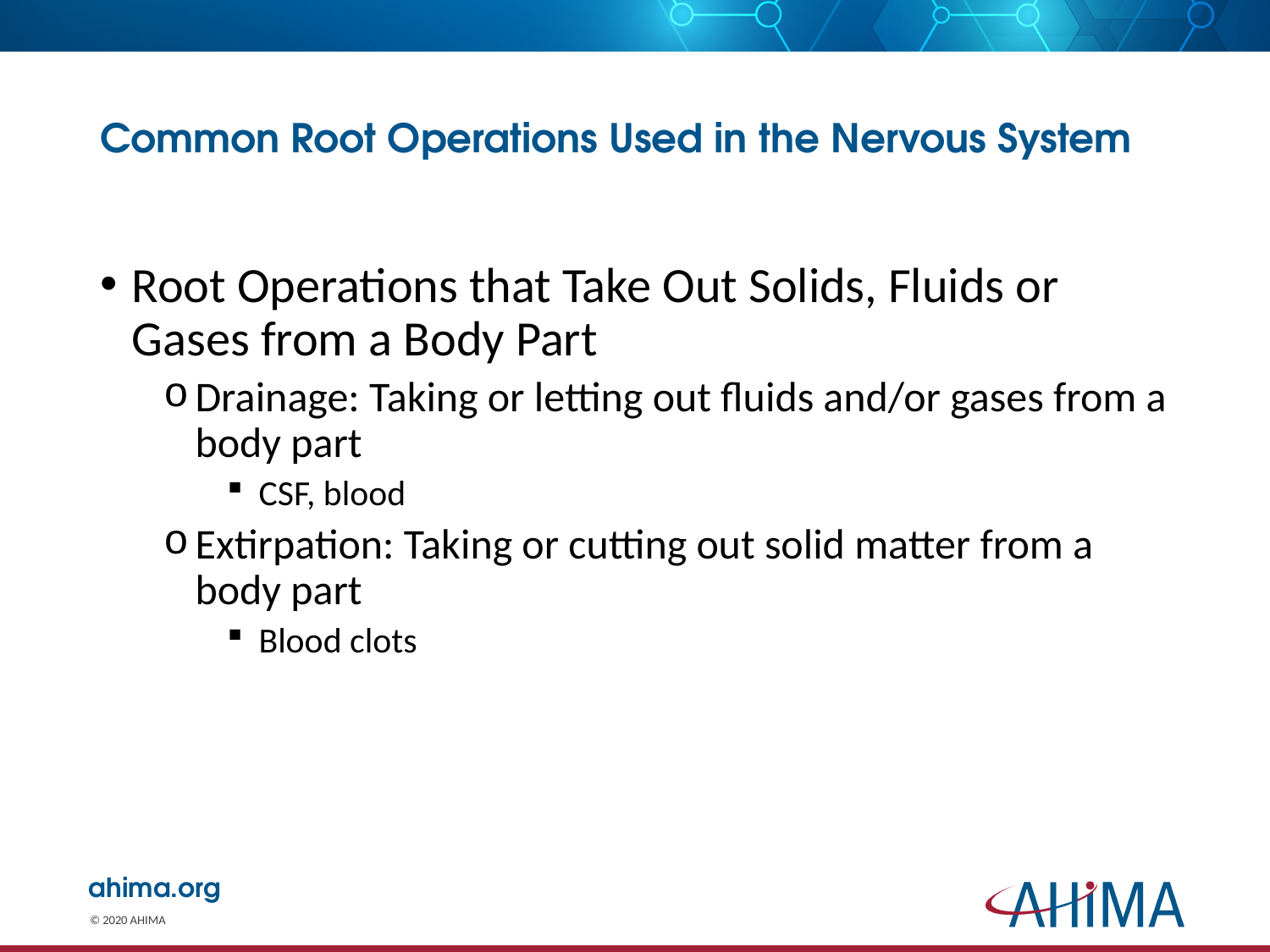

# Common Root Operations Used in the Nervous System
Root Operations that Take Out Solids, Fluids or Gases from a Body Part
Drainage: Taking or letting out fluids and/or gases from a body part
CSF, blood
Extirpation: Taking or cutting out solid matter from a body part
Blood clots